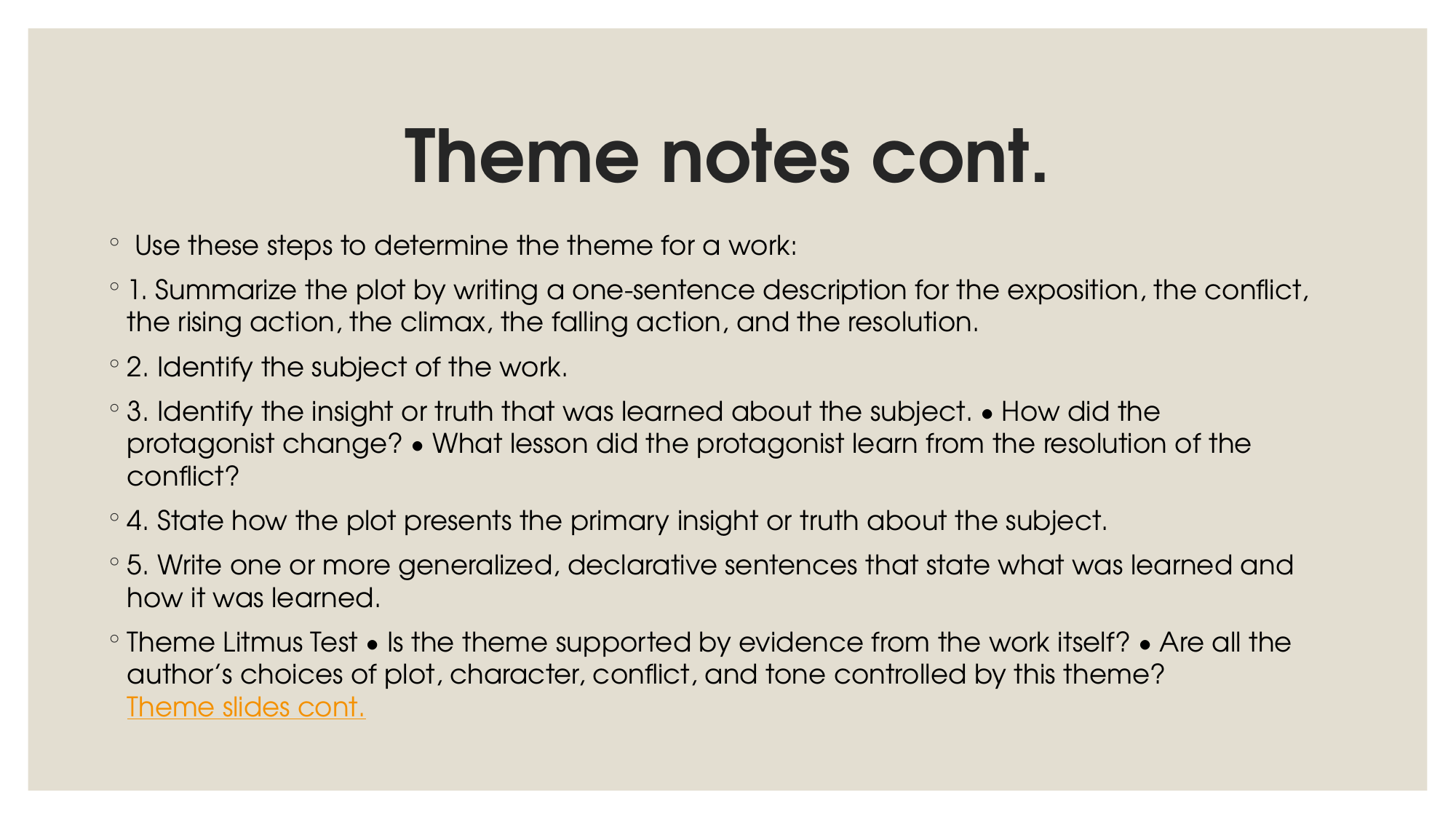

# Theme notes cont.
 Use these steps to determine the theme for a work:
1. Summarize the plot by writing a one-sentence description for the exposition, the conflict, the rising action, the climax, the falling action, and the resolution.
2. Identify the subject of the work.
3. Identify the insight or truth that was learned about the subject. • How did the protagonist change? • What lesson did the protagonist learn from the resolution of the conflict?
4. State how the plot presents the primary insight or truth about the subject.
5. Write one or more generalized, declarative sentences that state what was learned and how it was learned.
Theme Litmus Test • Is the theme supported by evidence from the work itself? • Are all the author’s choices of plot, character, conflict, and tone controlled by this theme?  Theme slides cont.